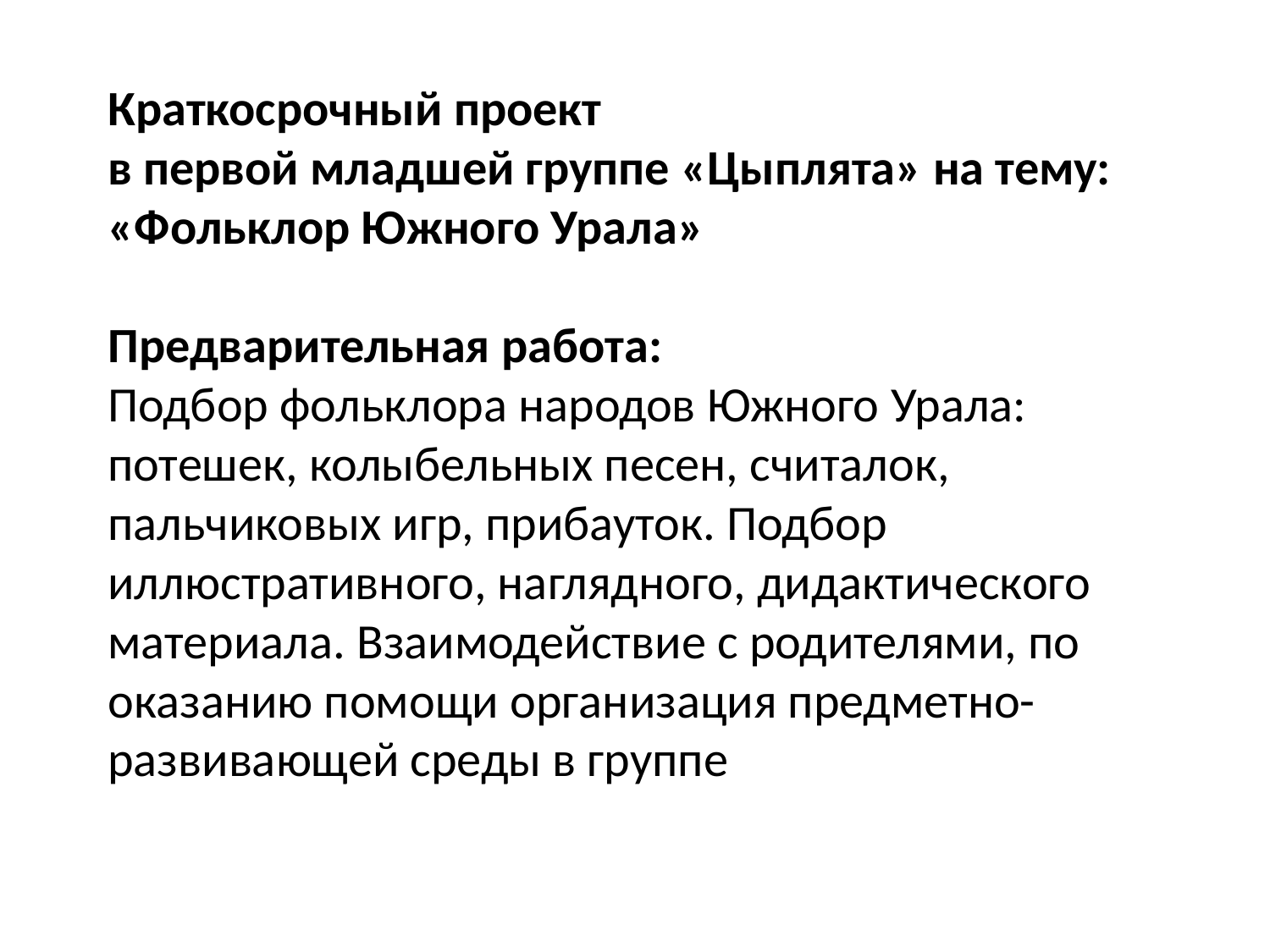

# Краткосрочный проект в первой младшей группе «Цыплята» на тему: «Фольклор Южного Урала» Предварительная работа:  Подбор фольклора народов Южного Урала: потешек, колыбельных песен, считалок, пальчиковых игр, прибауток. Подбор иллюстративного, наглядного, дидактического материала. Взаимодействие с родителями, по оказанию помощи организация предметно-развивающей среды в группе